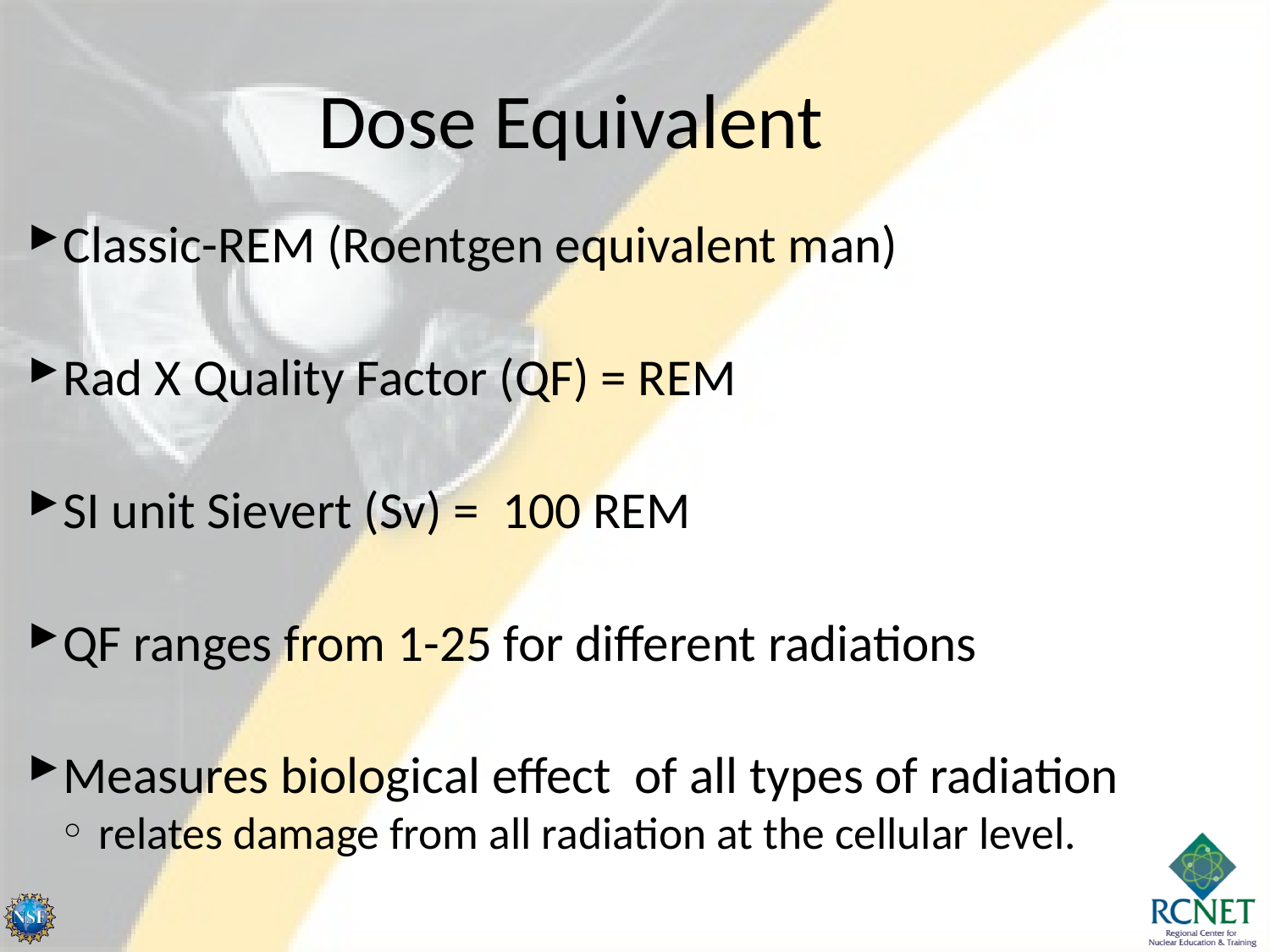

Dose Equivalent
Classic-REM (Roentgen equivalent man)

Rad X Quality Factor (QF) = REM

SI unit Sievert (Sv) =  100 REM

QF ranges from 1-25 for different radiations

Measures biological effect  of all types of radiation
relates damage from all radiation at the cellular level.